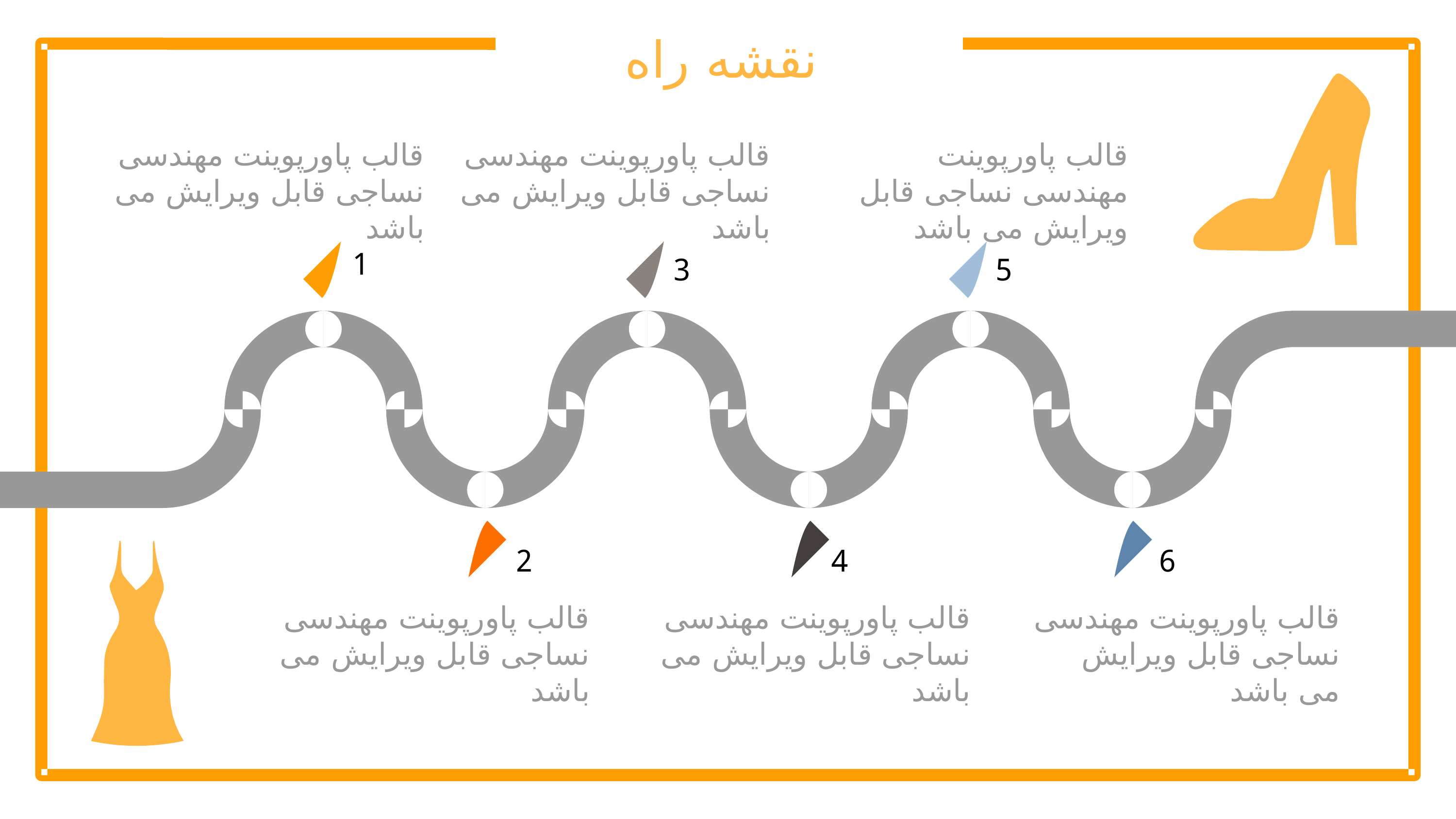

نقشه راه

قالب پاورپوینت مهندسی نساجی قابل ویرایش می باشد
قالب پاورپوینت مهندسی نساجی قابل ویرایش می باشد
قالب پاورپوینت مهندسی نساجی قابل ویرایش می باشد

1

3

5

2

4

6
قالب پاورپوینت مهندسی نساجی قابل ویرایش می باشد
قالب پاورپوینت مهندسی نساجی قابل ویرایش می باشد
قالب پاورپوینت مهندسی نساجی قابل ویرایش می باشد